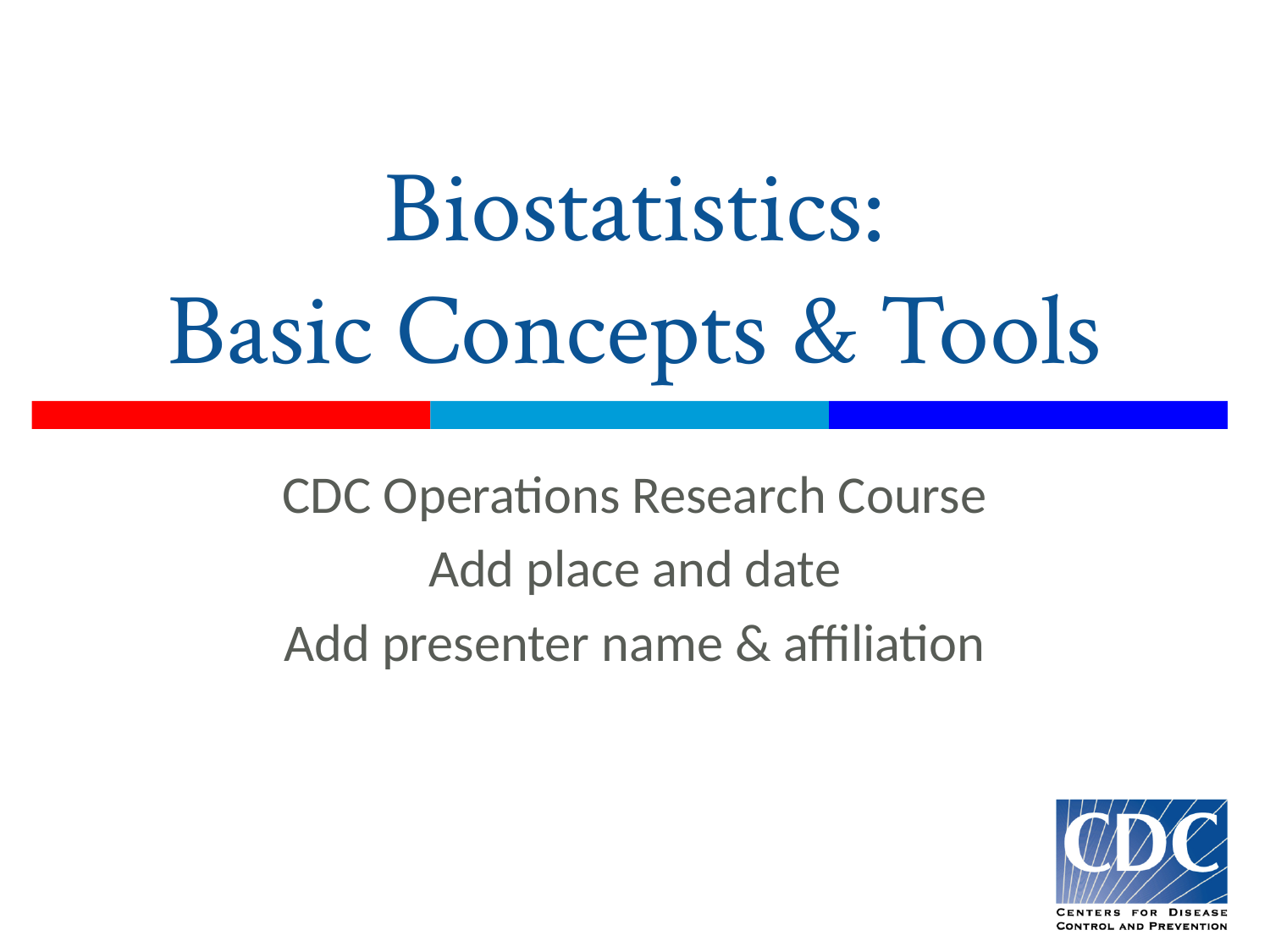

# Biostatistics: Basic Concepts & Tools
CDC Operations Research Course
Add place and date
Add presenter name & affiliation